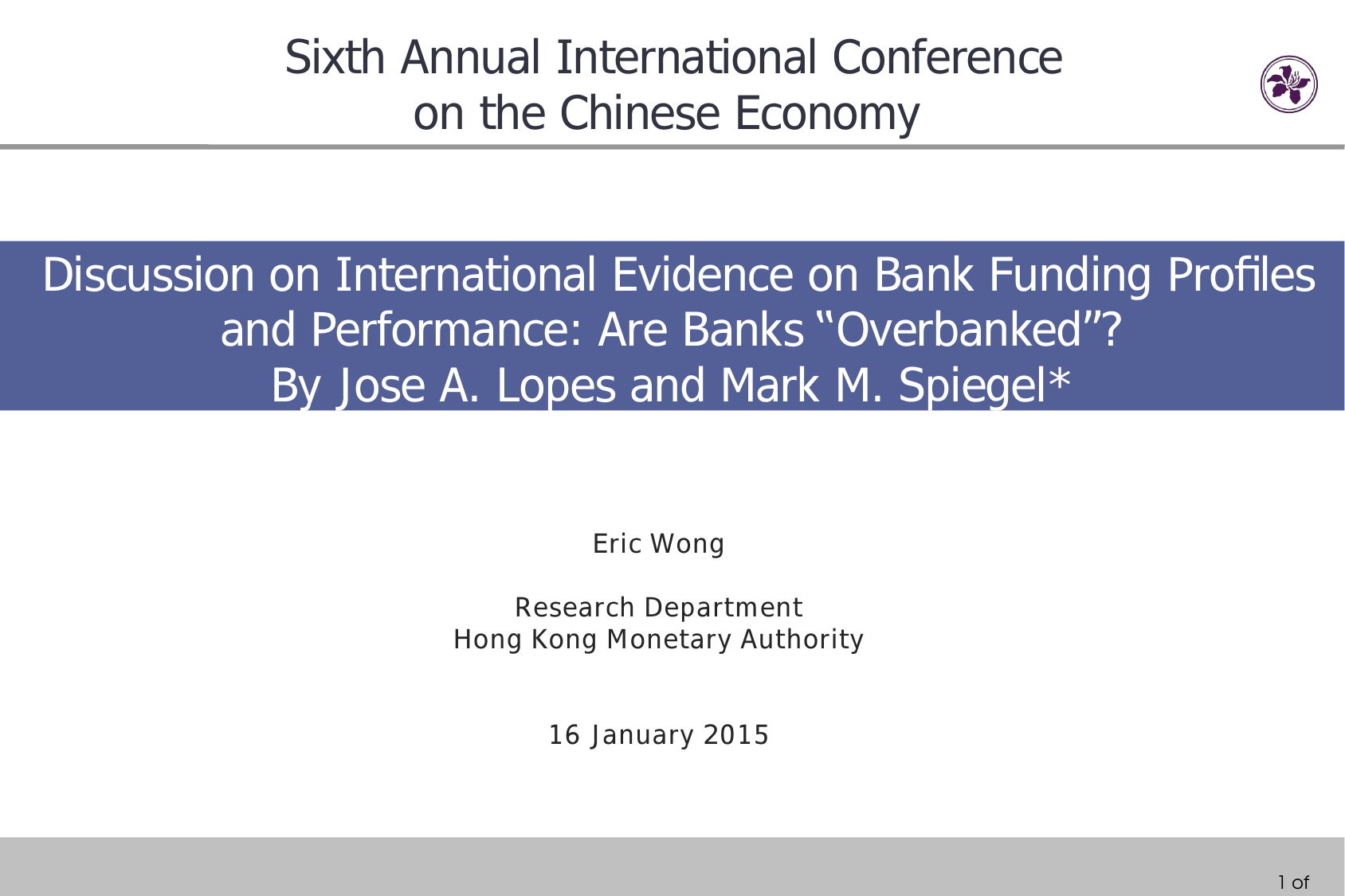

Sixth Annual International Conference on the Chinese Economy
 Discussion on International Evidence on Bank Funding Profiles and Performance: Are Banks “Overbanked”?
By Jose A. Lopes and Mark M. Spiegel*

Eric Wong
Research Department
Hong Kong Monetary Authority
16 January 2015